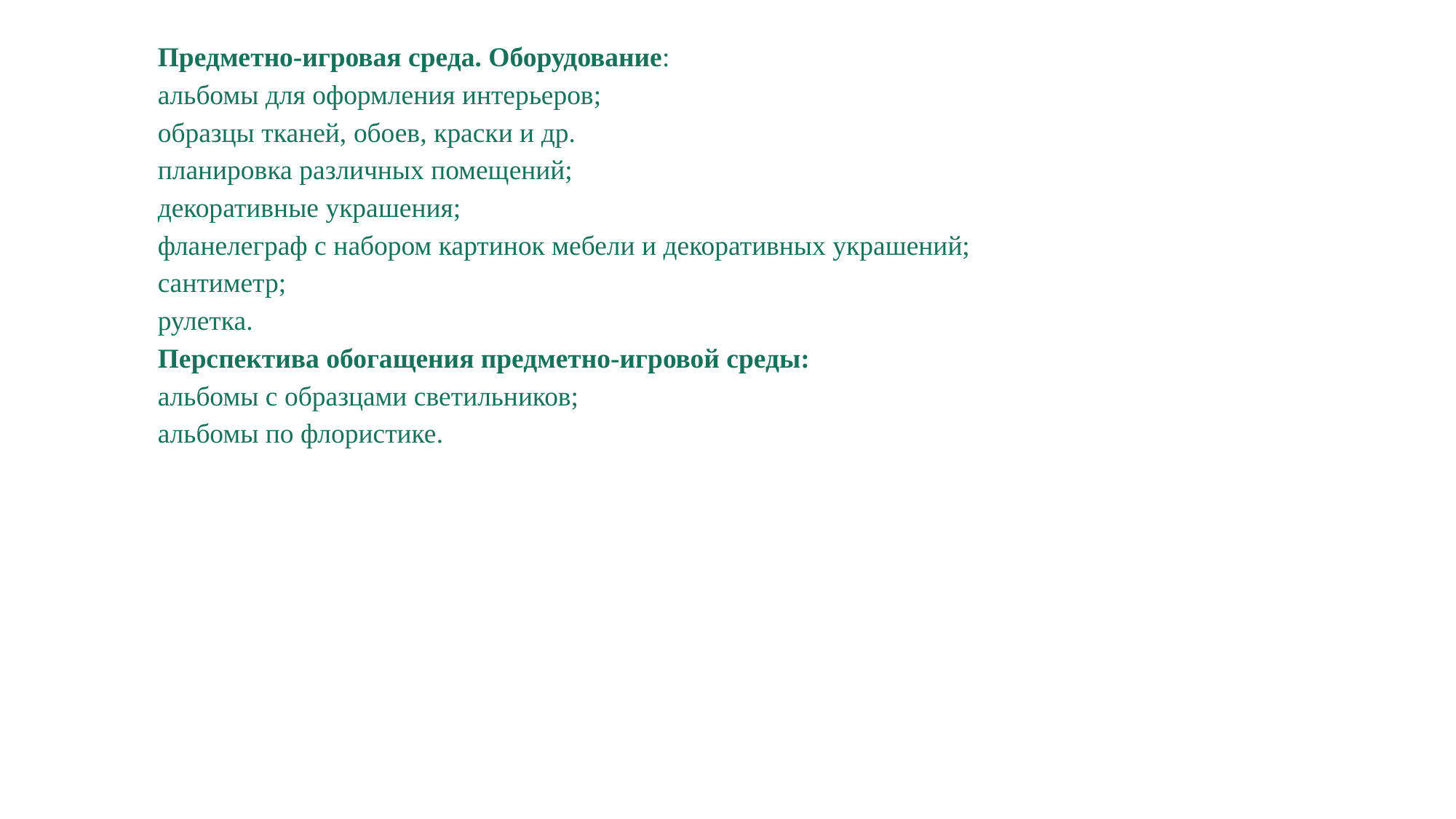

Предметно-игровая среда. Оборудование:
альбомы для оформления интерьеров;
образцы тканей, обоев, краски и др.
планировка различных помещений;
декоративные украшения;
фланелеграф с набором картинок мебели и декоративных украшений;
сантиметр;
рулетка.
Перспектива обогащения предметно-игровой среды:
альбомы с образцами светильников;
альбомы по флористике.